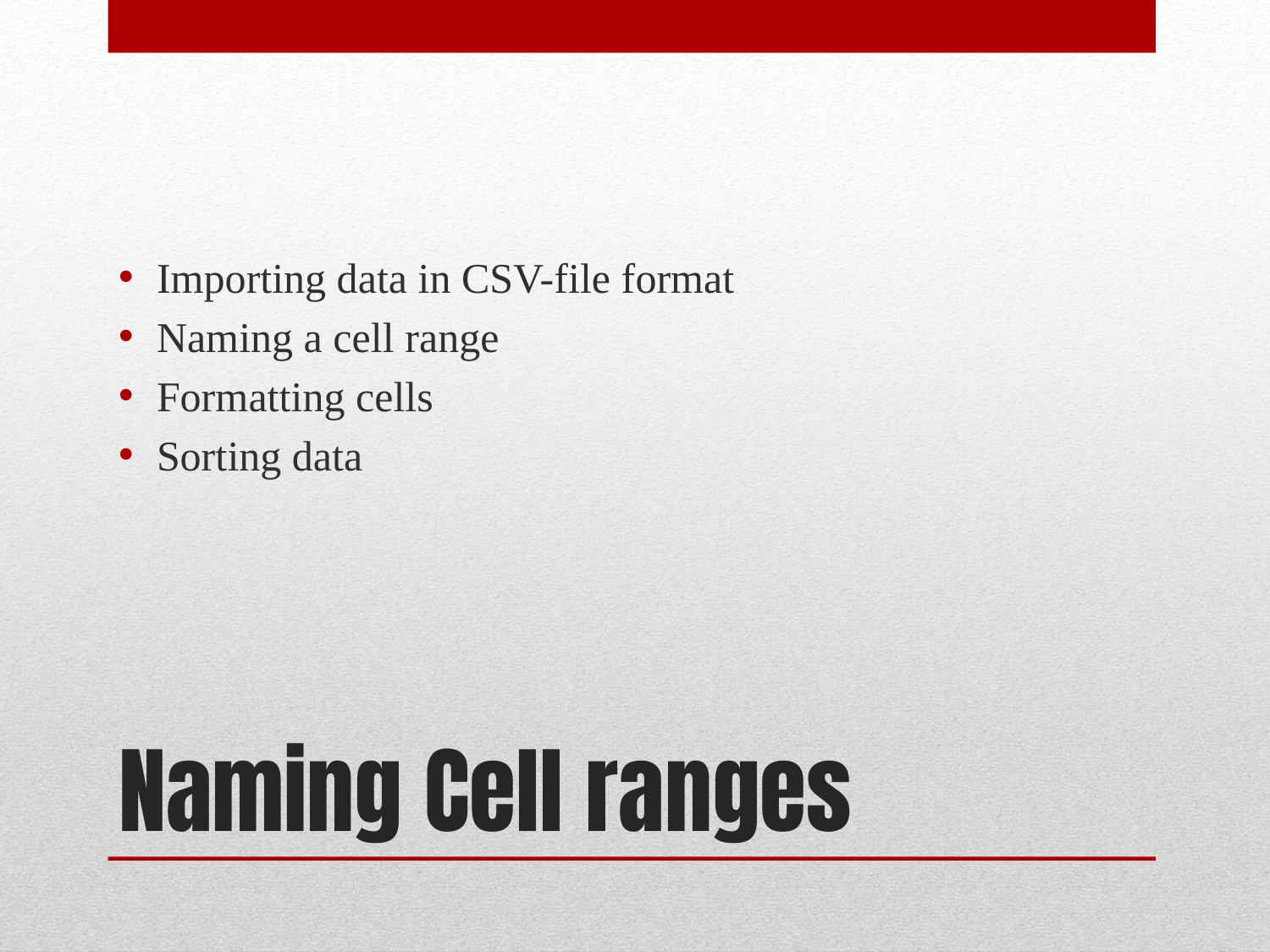

Importing data in CSV-file format
Naming a cell range
Formatting cells
Sorting data
# Naming Cell ranges